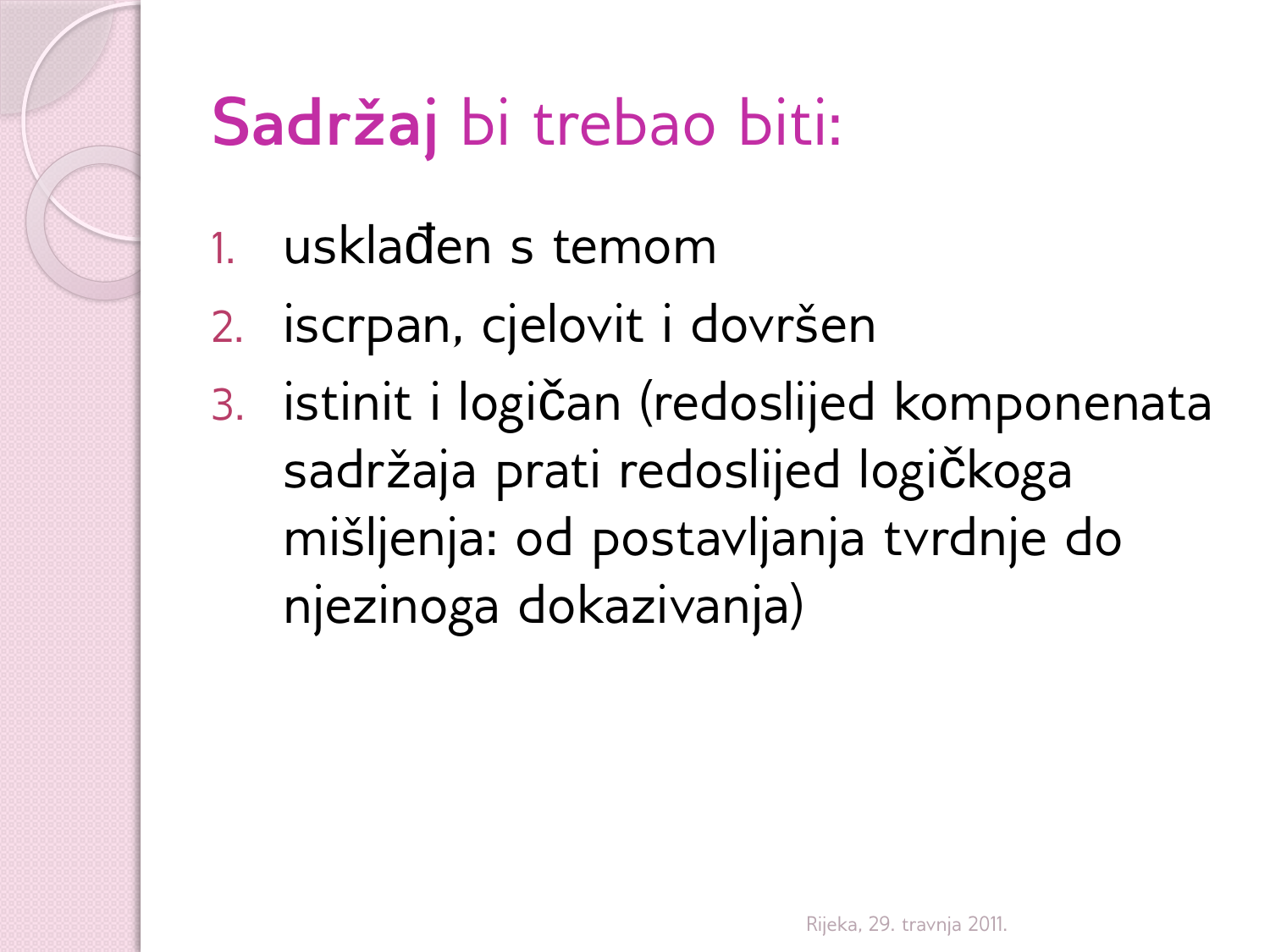

# Sadržaj bi trebao biti:
usklađen s temom
iscrpan, cjelovit i dovršen
istinit i logičan (redoslijed komponenata sadržaja prati redoslijed logičkoga mišljenja: od postavljanja tvrdnje do njezinoga dokazivanja)

Rijeka, 29. travnja 2011.